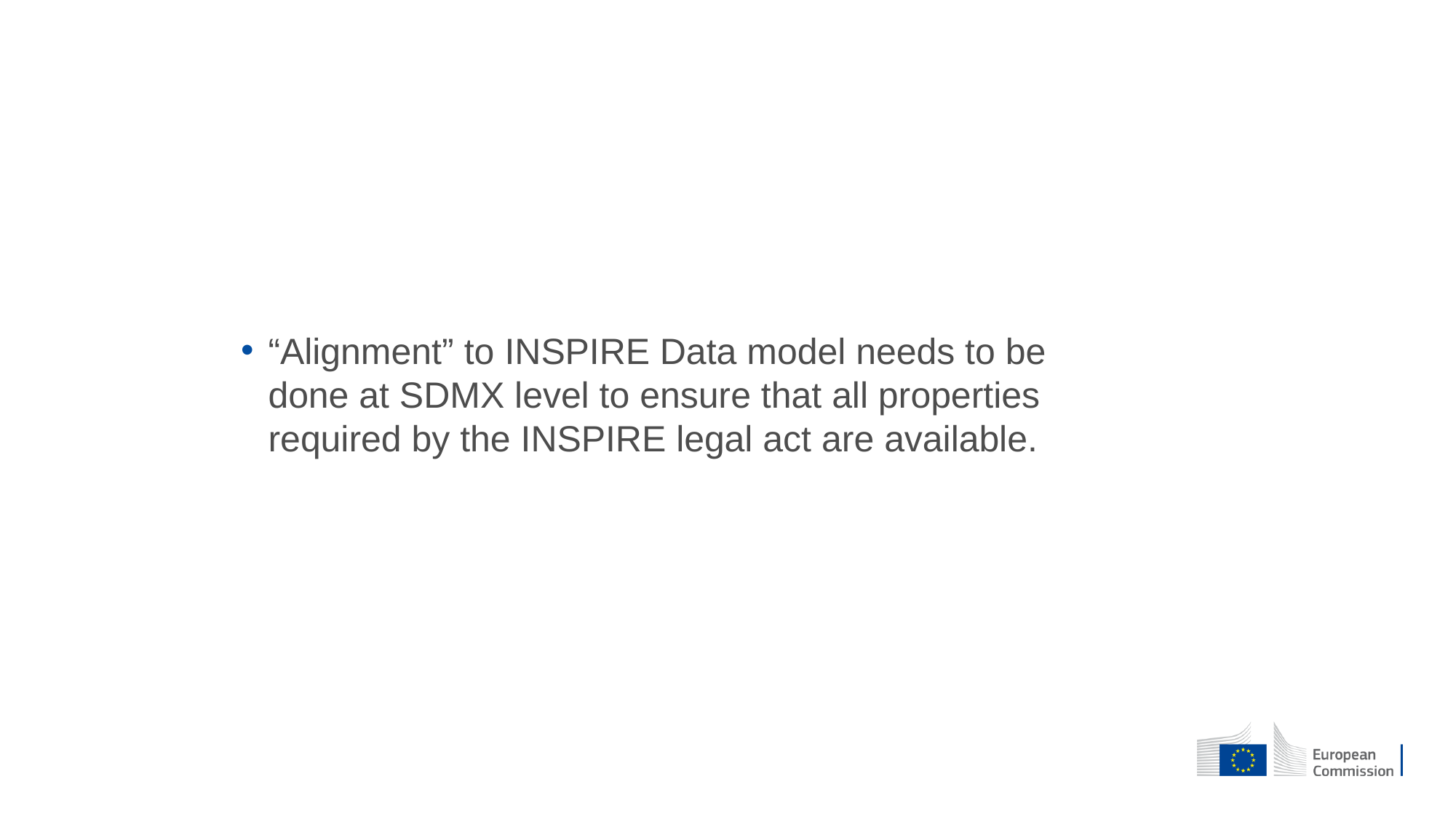

“Alignment” to INSPIRE Data model needs to be done at SDMX level to ensure that all properties required by the INSPIRE legal act are available.